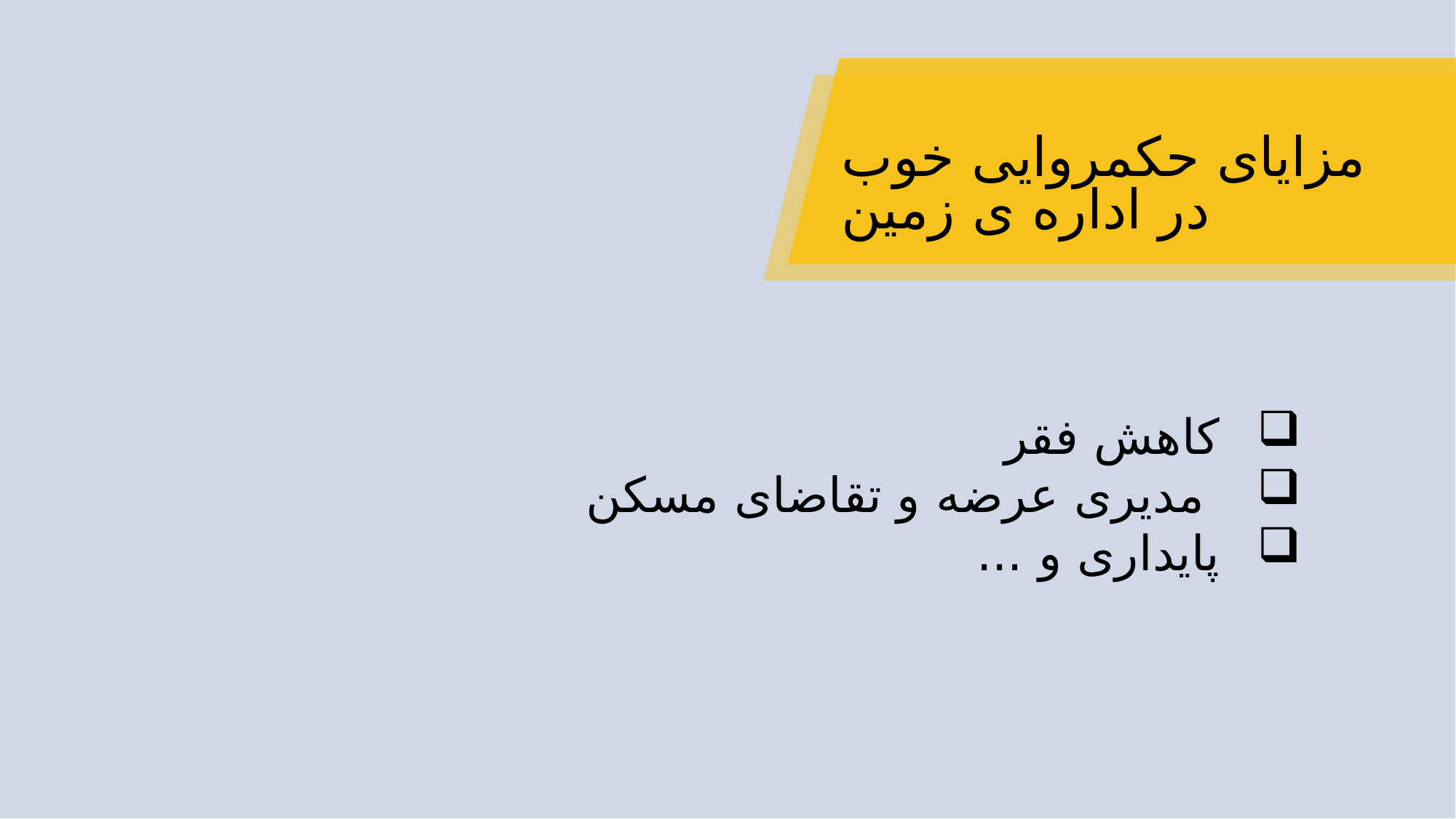

مزایای حکمروایی خوب در اداره ی زمین
کاهش فقر
 مدیری عرضه و تقاضای مسکن
پایداری و ...